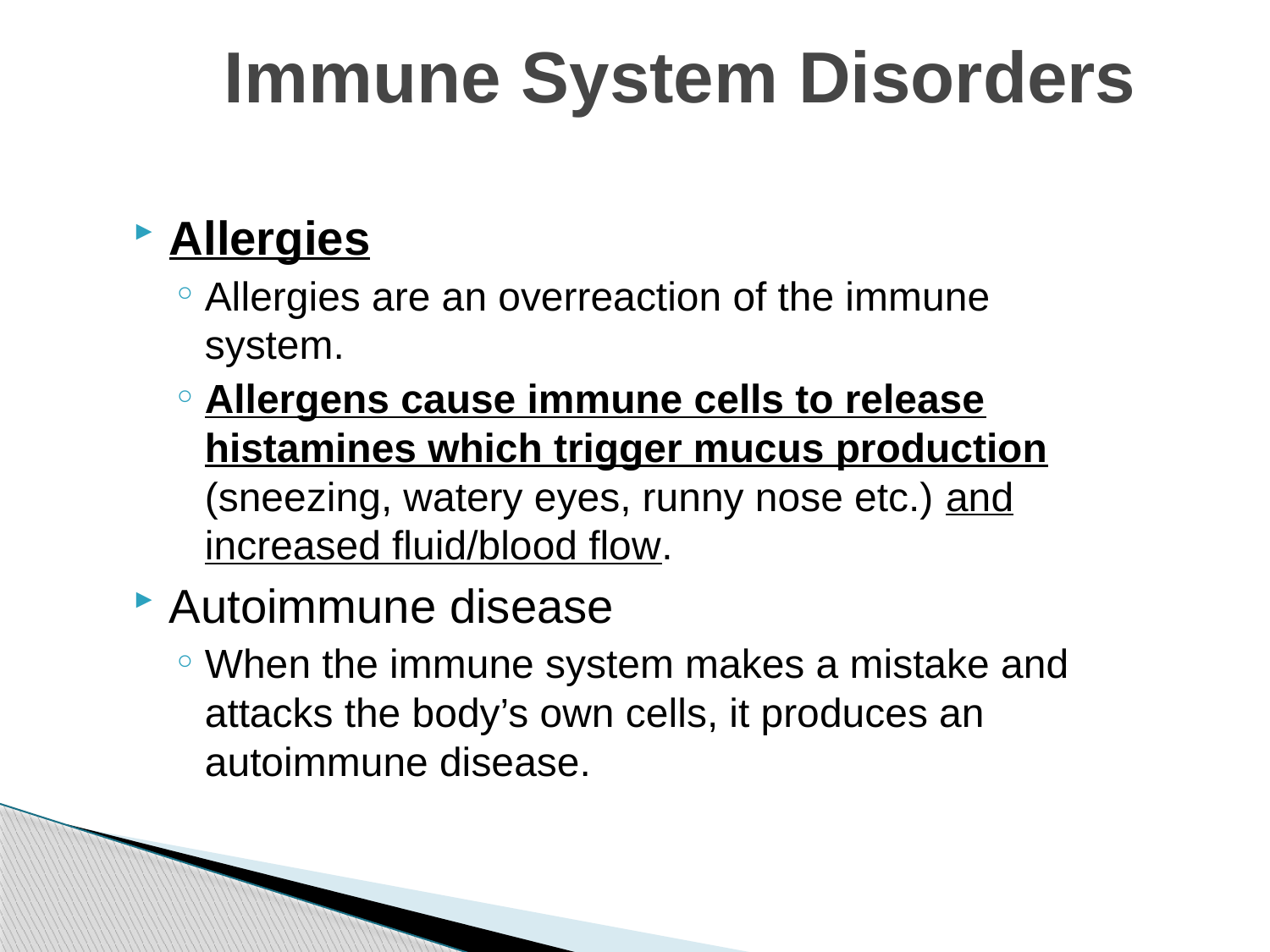

# Immune System Disorders
Allergies
Allergies are an overreaction of the immune system.
Allergens cause immune cells to release histamines which trigger mucus production (sneezing, watery eyes, runny nose etc.) and increased fluid/blood flow.
Autoimmune disease
When the immune system makes a mistake and attacks the body’s own cells, it produces an autoimmune disease.